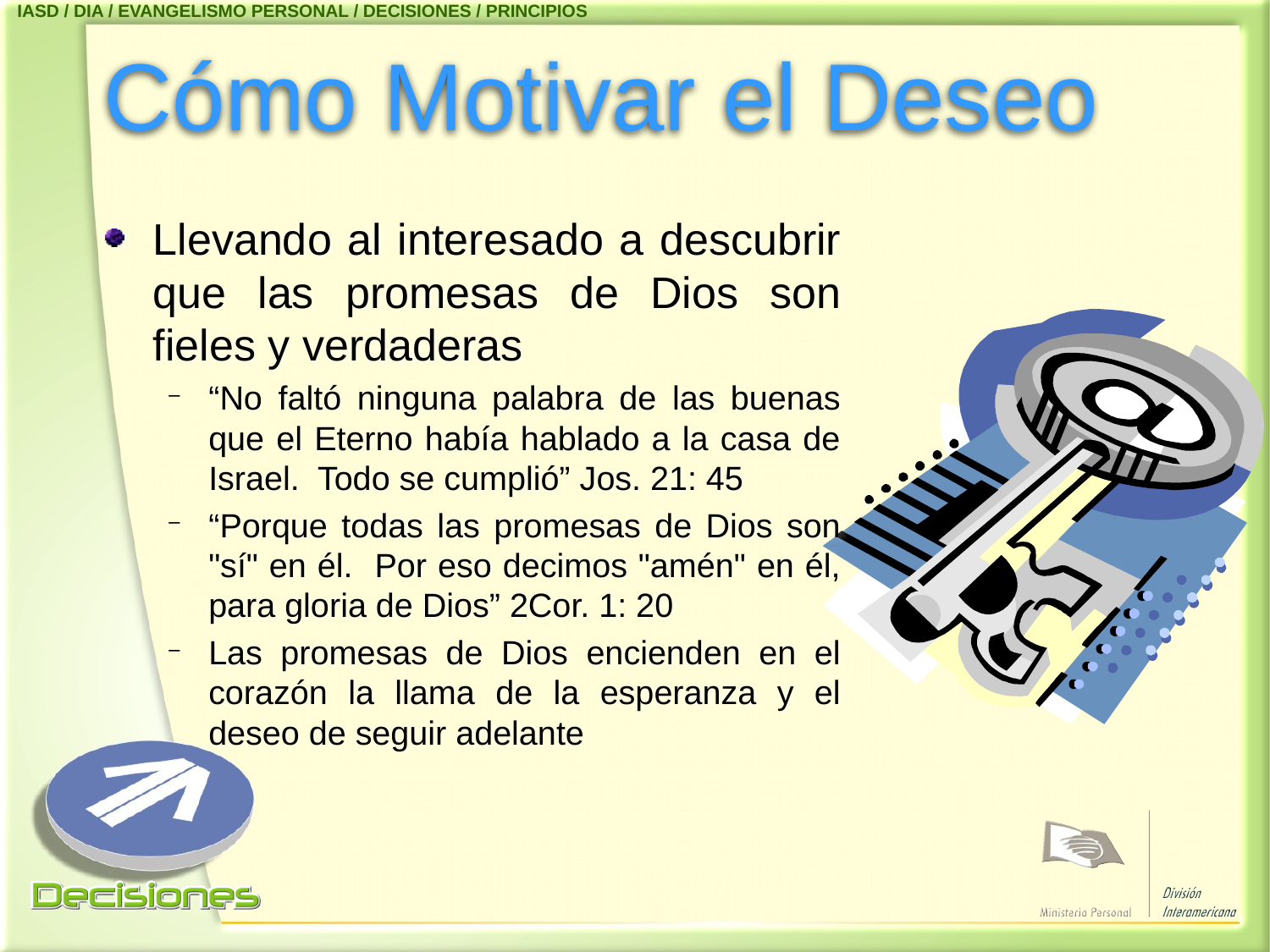

IASD / DIA / EVANGELISMO PERSONAL / DECISIONES / PRINCIPIOS
# Cómo Motivar el Deseo
Llevando al interesado a descubrir que las promesas de Dios son fieles y verdaderas
“No faltó ninguna palabra de las buenas que el Eterno había hablado a la casa de Israel.  Todo se cumplió” Jos. 21: 45
“Porque todas las promesas de Dios son "sí" en él.  Por eso decimos "amén" en él, para gloria de Dios” 2Cor. 1: 20
Las promesas de Dios encienden en el corazón la llama de la esperanza y el deseo de seguir adelante